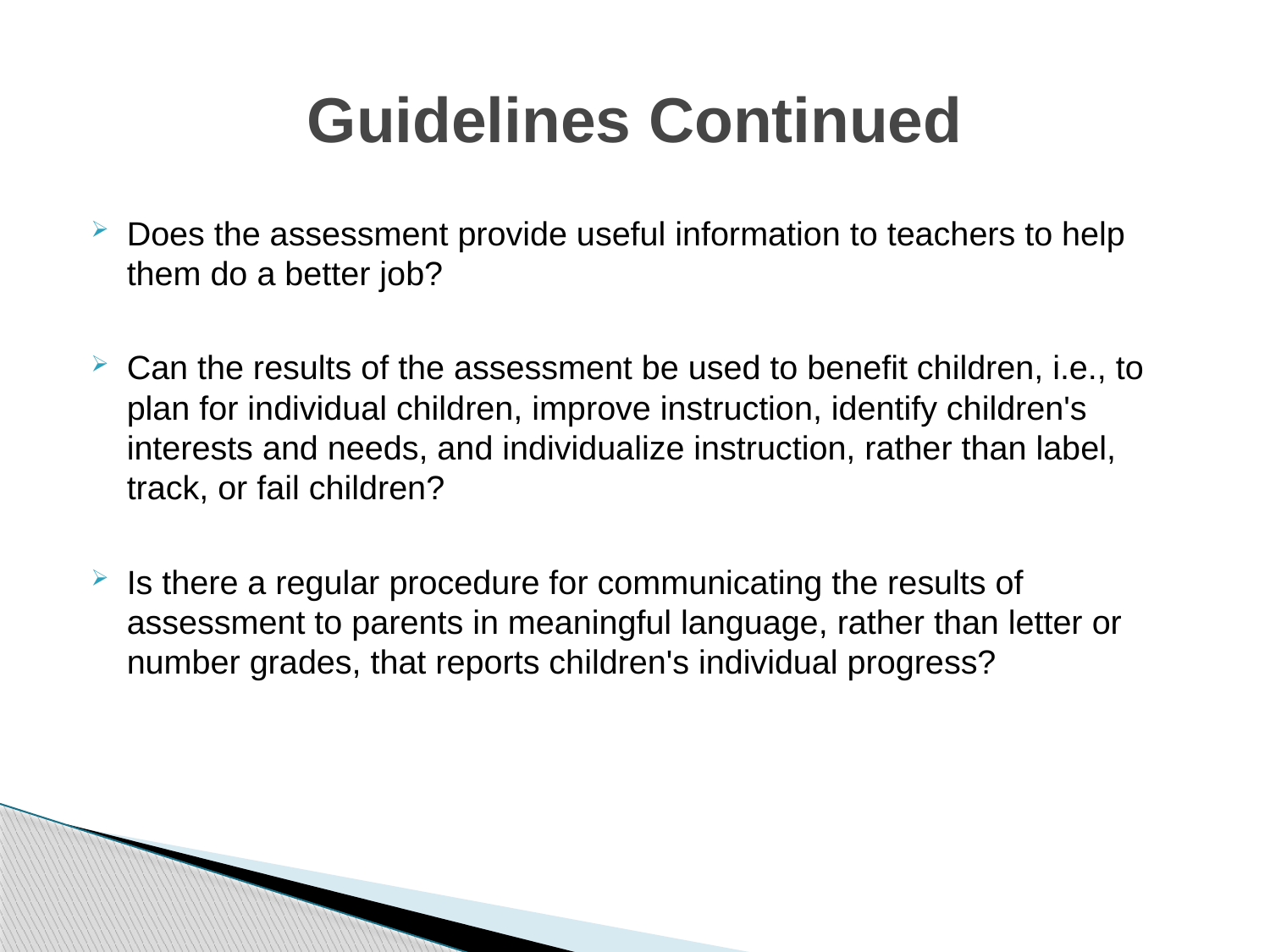

# Guidelines Continued
Does the assessment provide useful information to teachers to help them do a better job?

Can the results of the assessment be used to benefit children, i.e., to plan for individual children, improve instruction, identify children's interests and needs, and individualize instruction, rather than label, track, or fail children?

Is there a regular procedure for communicating the results of assessment to parents in meaningful language, rather than letter or number grades, that reports children's individual progress?